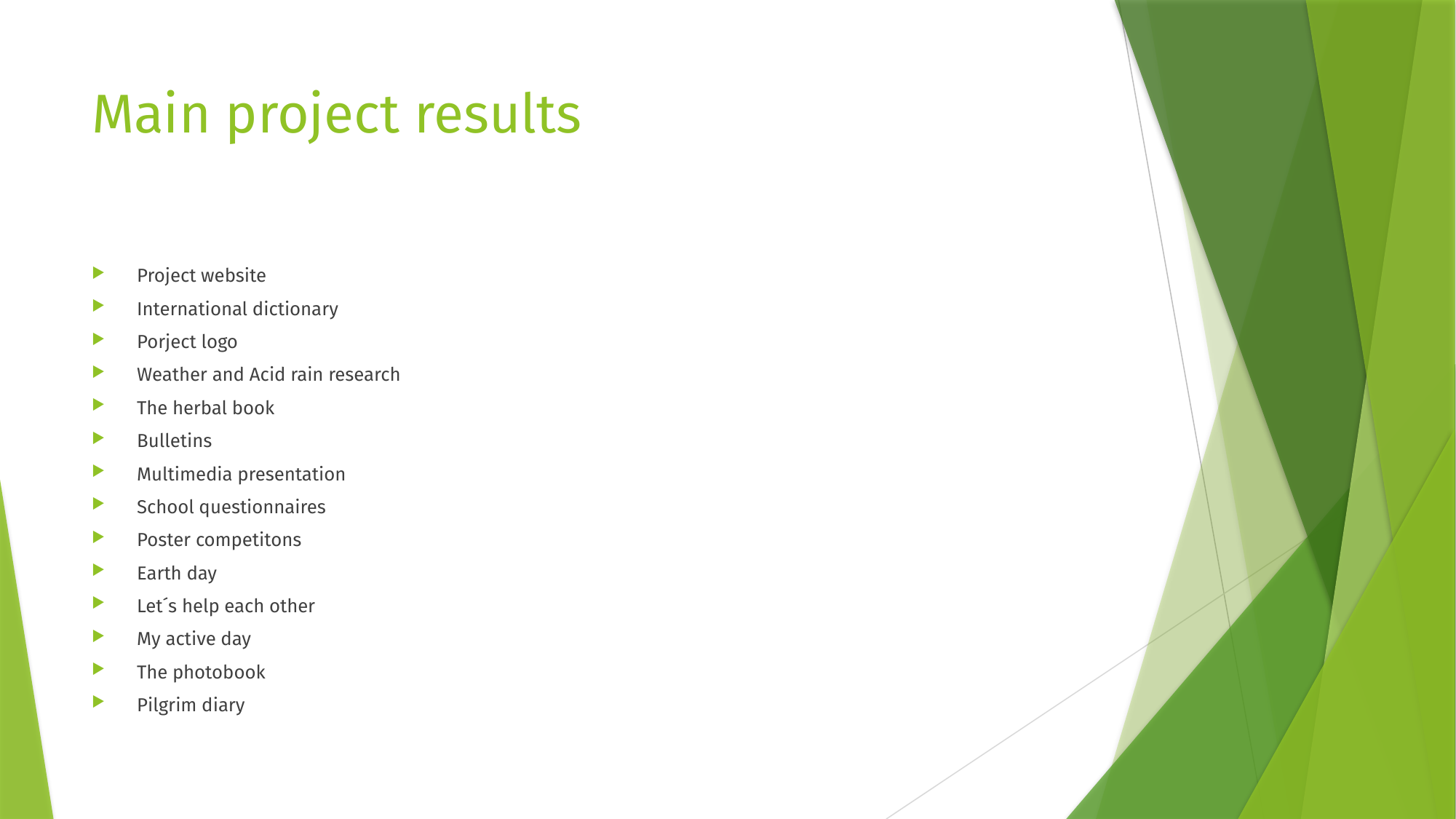

# Main project results
Project website
International dictionary
Porject logo
Weather and Acid rain research
The herbal book
Bulletins
Multimedia presentation
School questionnaires
Poster competitons
Earth day
Let´s help each other
My active day
The photobook
Pilgrim diary